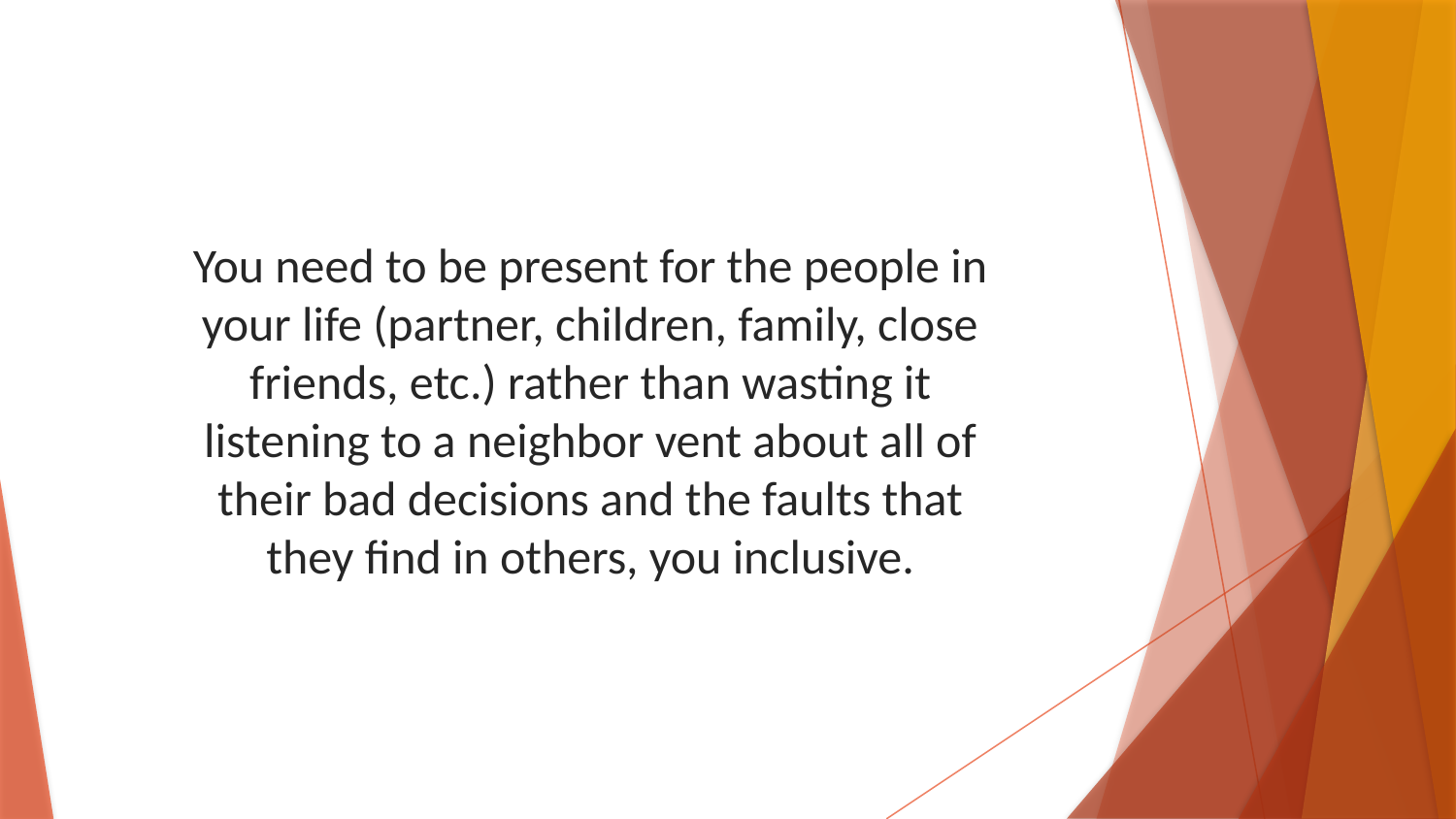

You need to be present for the people in your life (partner, children, family, close friends, etc.) rather than wasting it listening to a neighbor vent about all of their bad decisions and the faults that they find in others, you inclusive.